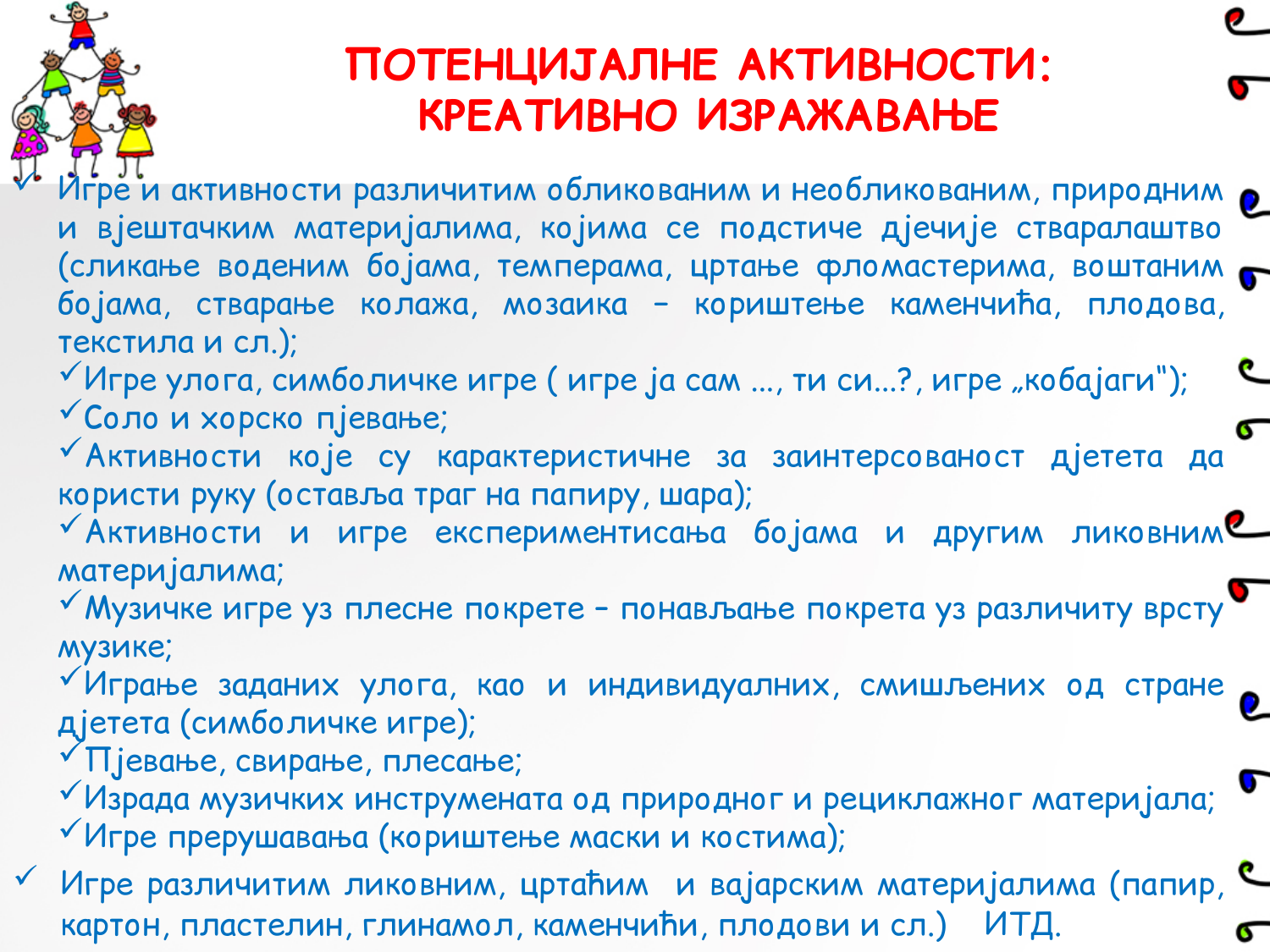

# ПОТЕНЦИЈАЛНЕ АКТИВНОСТИ: КРЕАТИВНО ИЗРАЖАВАЊЕ
Игре и активности различитим обликованим и необликованим, природним и вјештачким материјалима, којима се подстиче дјечије стваралаштво (сликање воденим бојама, темперама, цртање фломастерима, воштаним бојама, стварање колажа, мозаика − кориштење каменчића, плодова, текстила и сл.);
Игре улога, симболичке игре ( игре ја сам ..., ти си...?, игре „кобајаги“);
Соло и хорско пјевање;
Активности које су карактеристичне за заинтерсованост дјетета да користи руку (оставља траг на папиру, шара);
Активности и игре експериментисања бојама и другим ликовним материјалима;
Музичке игре уз плесне покрете – понављање покрета уз различиту врсту музике;
Играње заданих улога, као и индивидуалних, смишљених од стране дјетета (симболичке игре);
Пјевање, свирање, плесање;
Израда музичких инструмената од природног и рециклажног материјала;
Игре прерушавања (кориштење маски и костима);
Игре различитим ликовним, цртаћим  и вајарским материјалима (папир, картон, пластелин, глинамол, каменчићи, плодови и сл.)    ИТД.